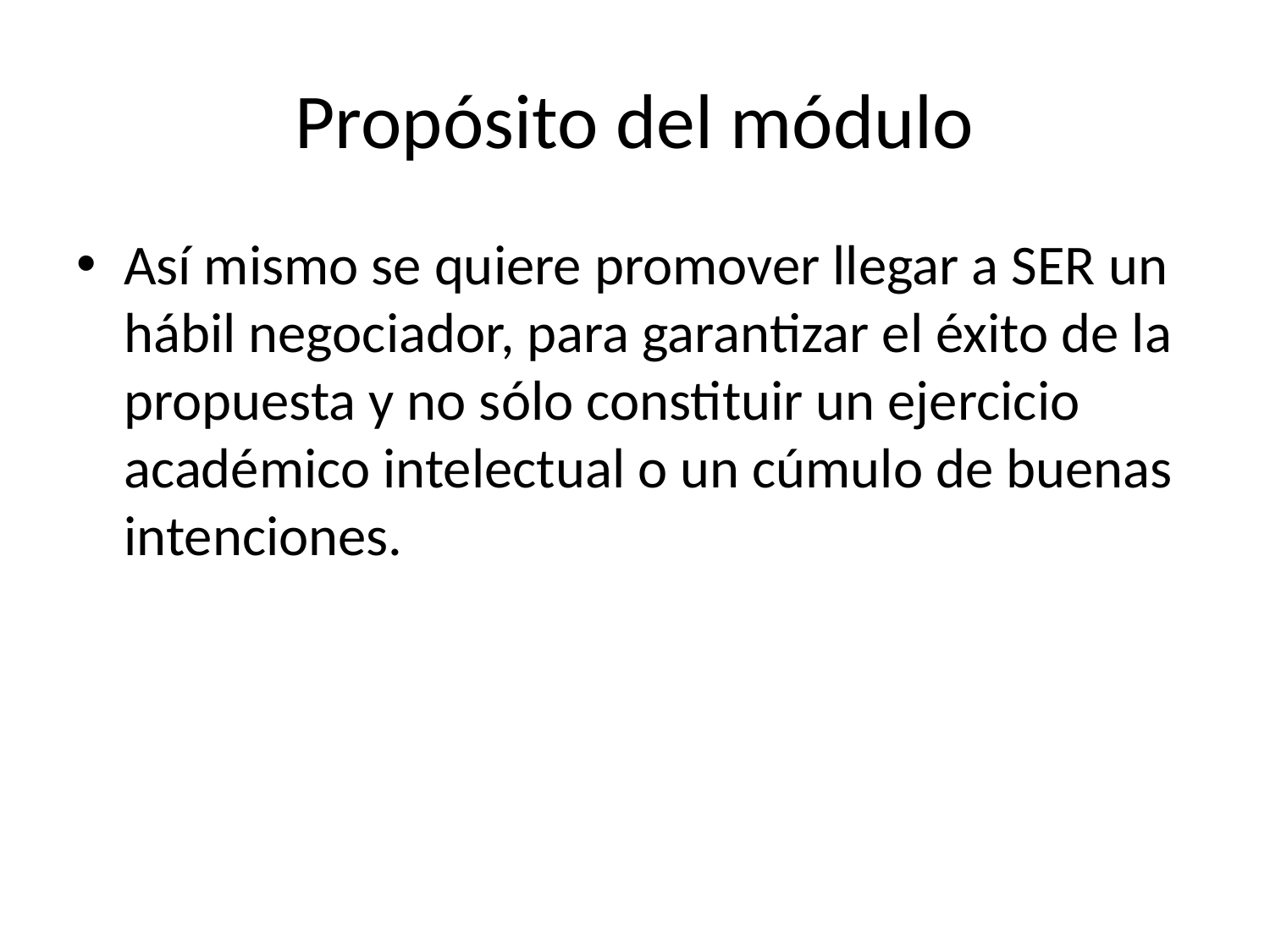

# Propósito del módulo
Así mismo se quiere promover llegar a SER un hábil negociador, para garantizar el éxito de la propuesta y no sólo constituir un ejercicio académico intelectual o un cúmulo de buenas intenciones.